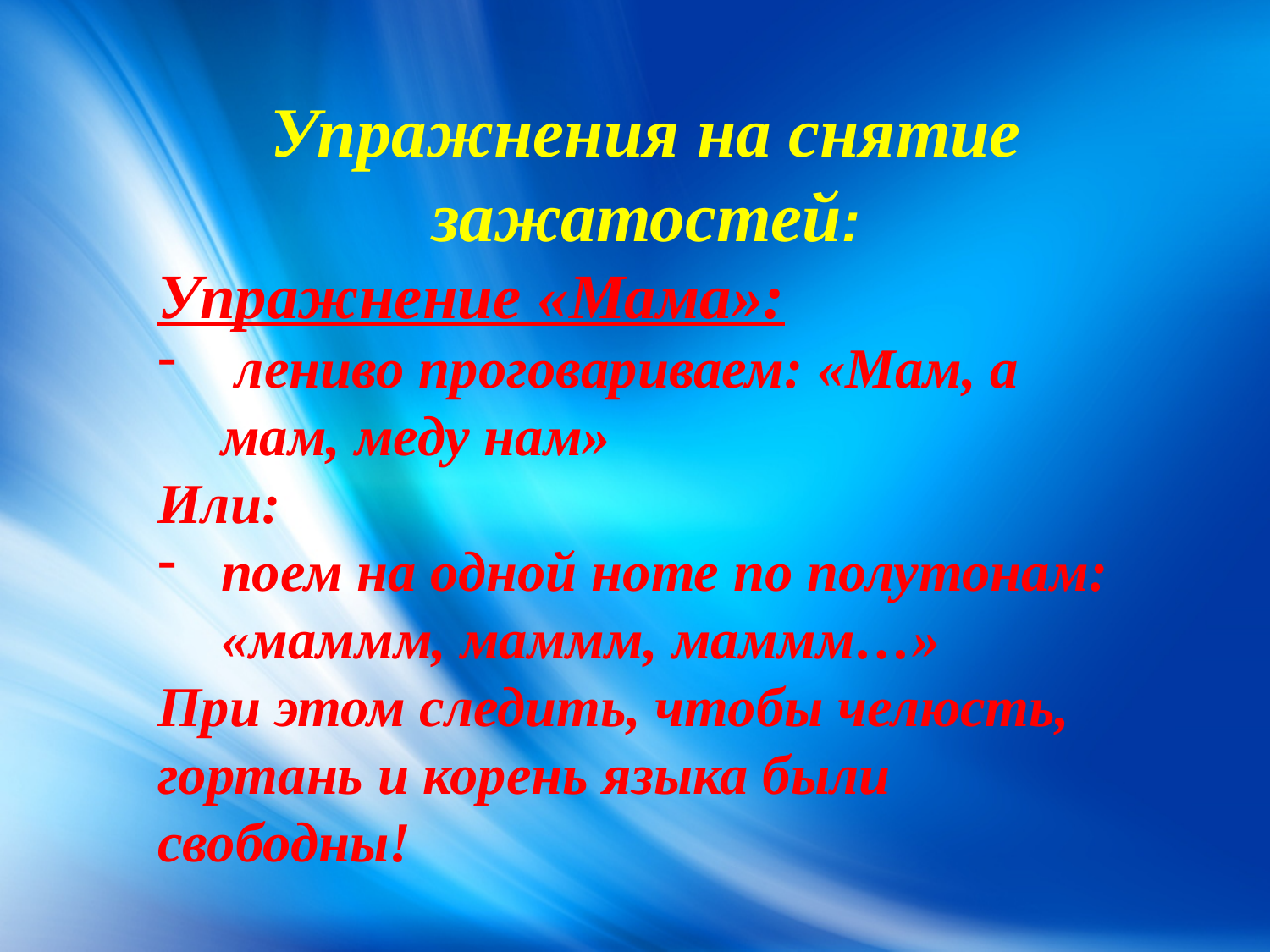

Упражнения на снятие зажатостей:
Упражнение «Мама»:
 лениво проговариваем: «Мам, а мам, меду нам»
Или:
поем на одной ноте по полутонам: «маммм, маммм, маммм…»
При этом следить, чтобы челюсть, гортань и корень языка были свободны!